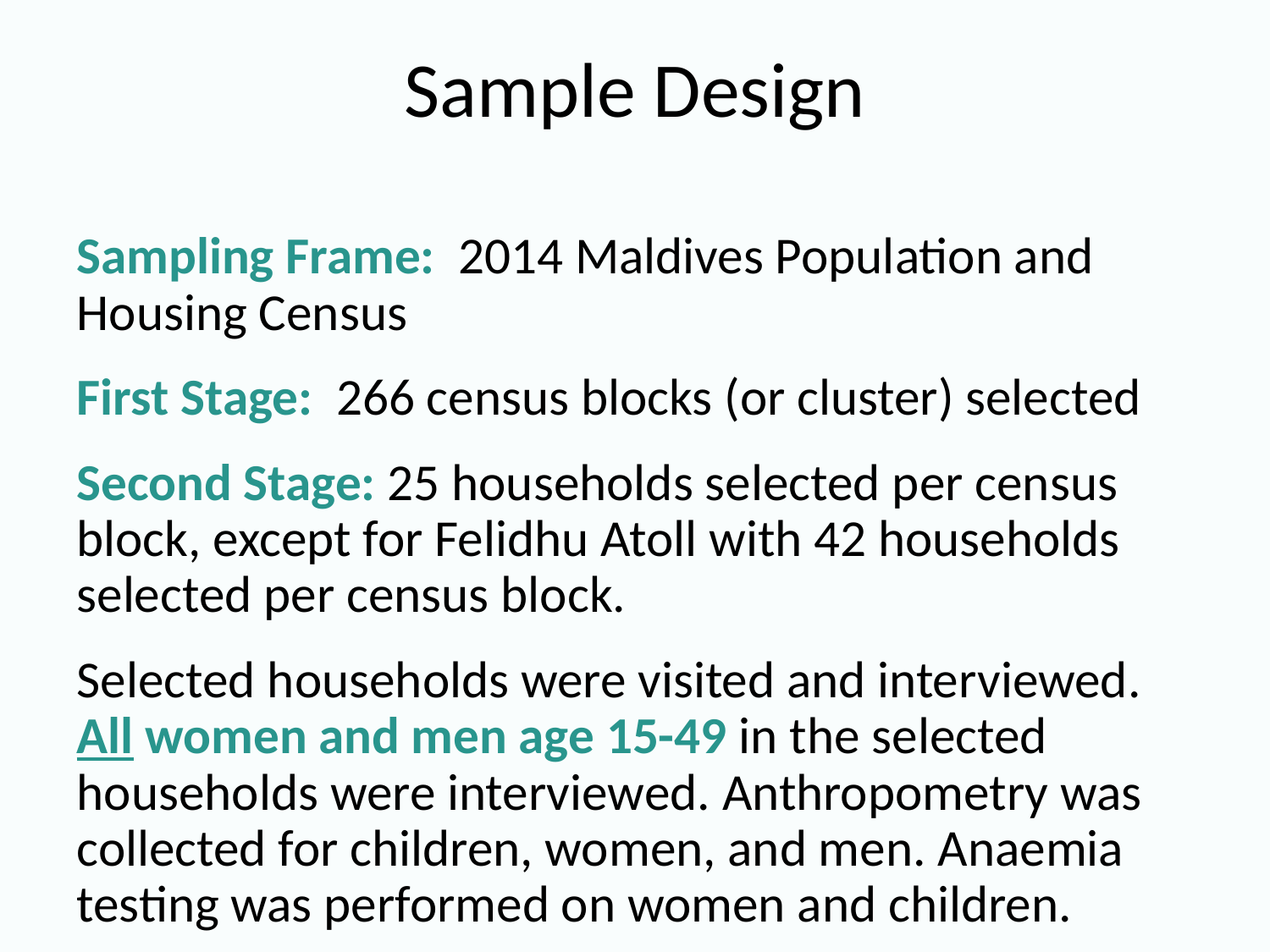

# Sample Design
Sampling Frame:  2014 Maldives Population and Housing Census
First Stage:  266 census blocks (or cluster) selected
Second Stage: 25 households selected per census block, except for Felidhu Atoll with 42 households  selected per census block.
Selected households were visited and interviewed. All women and men age 15-49 in the selected households were interviewed. Anthropometry was collected for children, women, and men. Anaemia testing was performed on women and children.